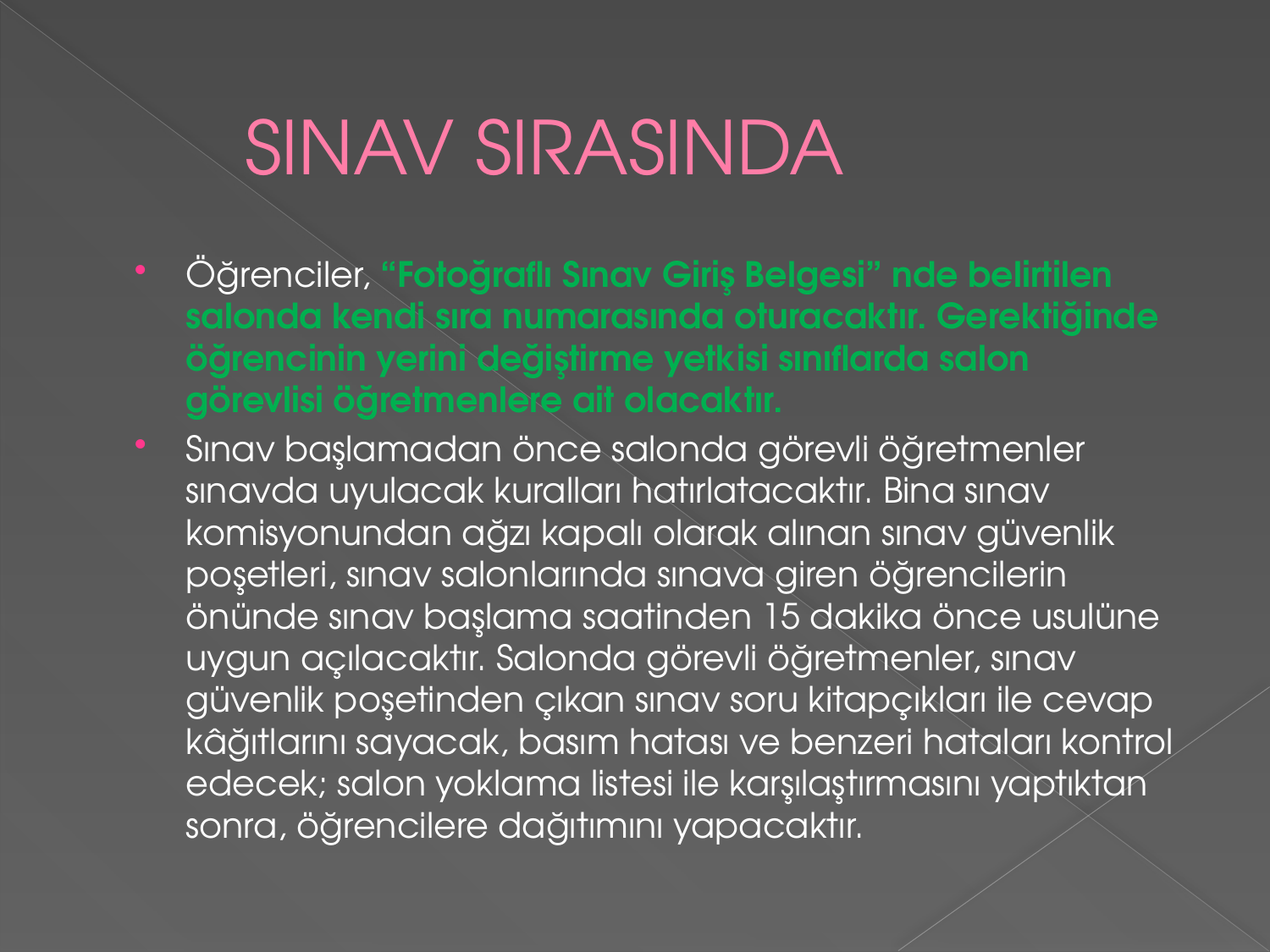

# SINAV SIRASINDA
Öğrenciler, “Fotoğraflı Sınav Giriş Belgesi” nde belirtilen salonda kendi sıra numarasında oturacaktır. Gerektiğinde öğrencinin yerini değiştirme yetkisi sınıflarda salon görevlisi öğretmenlere ait olacaktır.
Sınav başlamadan önce salonda görevli öğretmenler sınavda uyulacak kuralları hatırlatacaktır. Bina sınav komisyonundan ağzı kapalı olarak alınan sınav güvenlik poşetleri, sınav salonlarında sınava giren öğrencilerin önünde sınav başlama saatinden 15 dakika önce usulüne uygun açılacaktır. Salonda görevli öğretmenler, sınav güvenlik poşetinden çıkan sınav soru kitapçıkları ile cevap kâğıtlarını sayacak, basım hatası ve benzeri hataları kontrol edecek; salon yoklama listesi ile karşılaştırmasını yaptıktan sonra, öğrencilere dağıtımını yapacaktır.